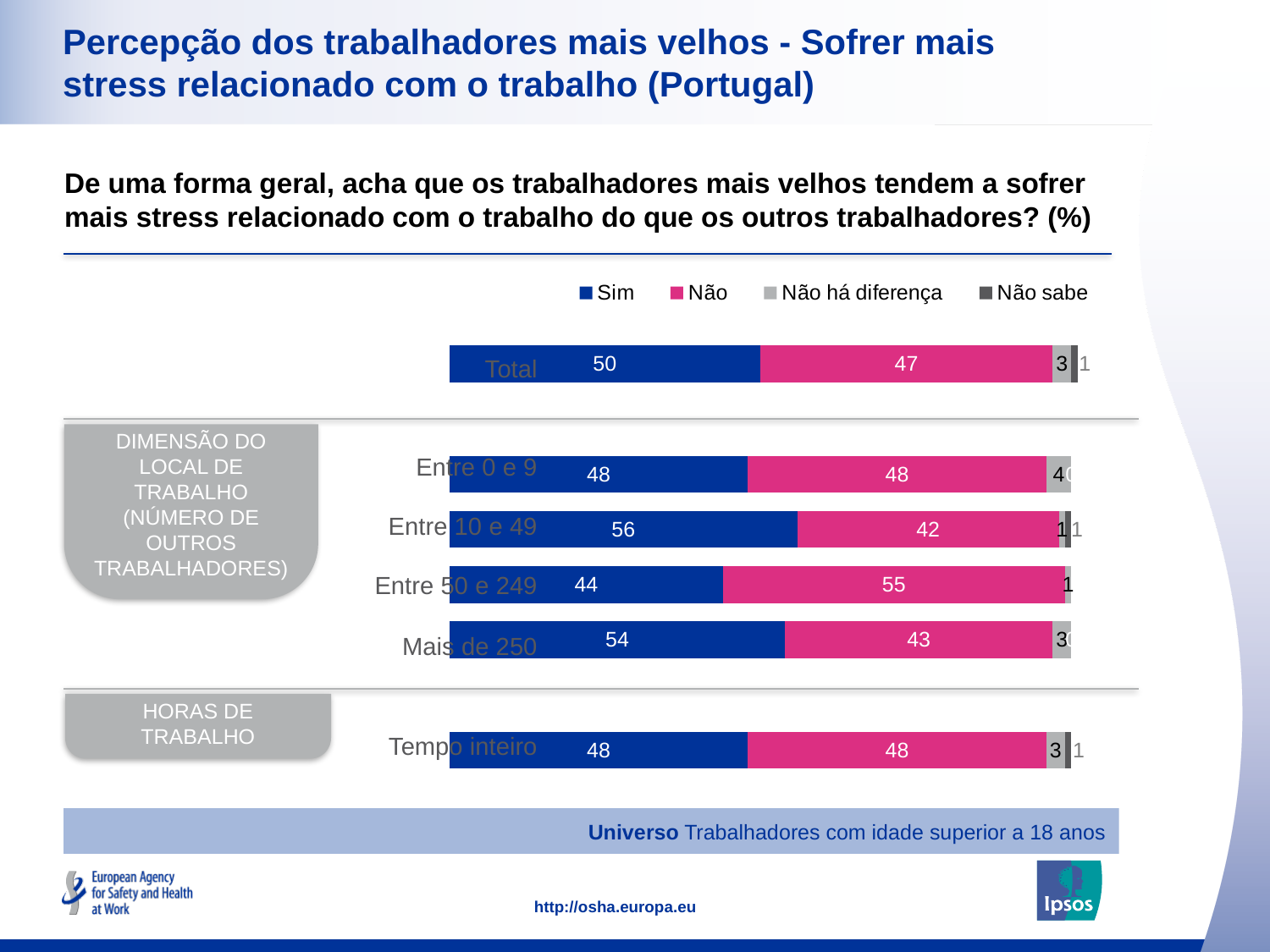

### Chart: Ipsos Ribbon Rules

| Category |  |
|---|---|
# Percepção dos trabalhadores mais velhos - Sofrer mais stress relacionado com o trabalho (Portugal)
De uma forma geral, acha que os trabalhadores mais velhos tendem a sofrer mais stress relacionado com o trabalho do que os outros trabalhadores? (%)

### Chart

| Category | Sim | Não | Não há diferença | Não sabe |
|---|---|---|---|---|
| Total | 50.0 | 47.0 | 3.0 | 1.0 |
|  | None | None | None | None |
| Entre 0 e 9 | 48.0 | 48.0 | 4.0 | 0.0 |
| Entre 10 e 49 | 56.0 | 42.0 | 1.0 | 1.0 |
| Entre 50 e 249 | 44.0 | 55.0 | 1.0 | 0.0 |
| Mais de 250 | 54.0 | 43.0 | 3.0 | 0.0 |
|  | None | None | None | None |
| Tempo inteiro | 48.0 | 48.0 | 3.0 | 1.0 |
| Total |
| --- |
|  |
| Entre 0 e 9 |
| Entre 10 e 49 |
| Entre 50 e 249 |
| Mais de 250 |
|  |
| Tempo inteiro |
DIMENSÃO DO LOCAL DE TRABALHO (NÚMERO DE OUTROS TRABALHADORES)
HORAS DE TRABALHO
Universo Trabalhadores com idade superior a 18 anos